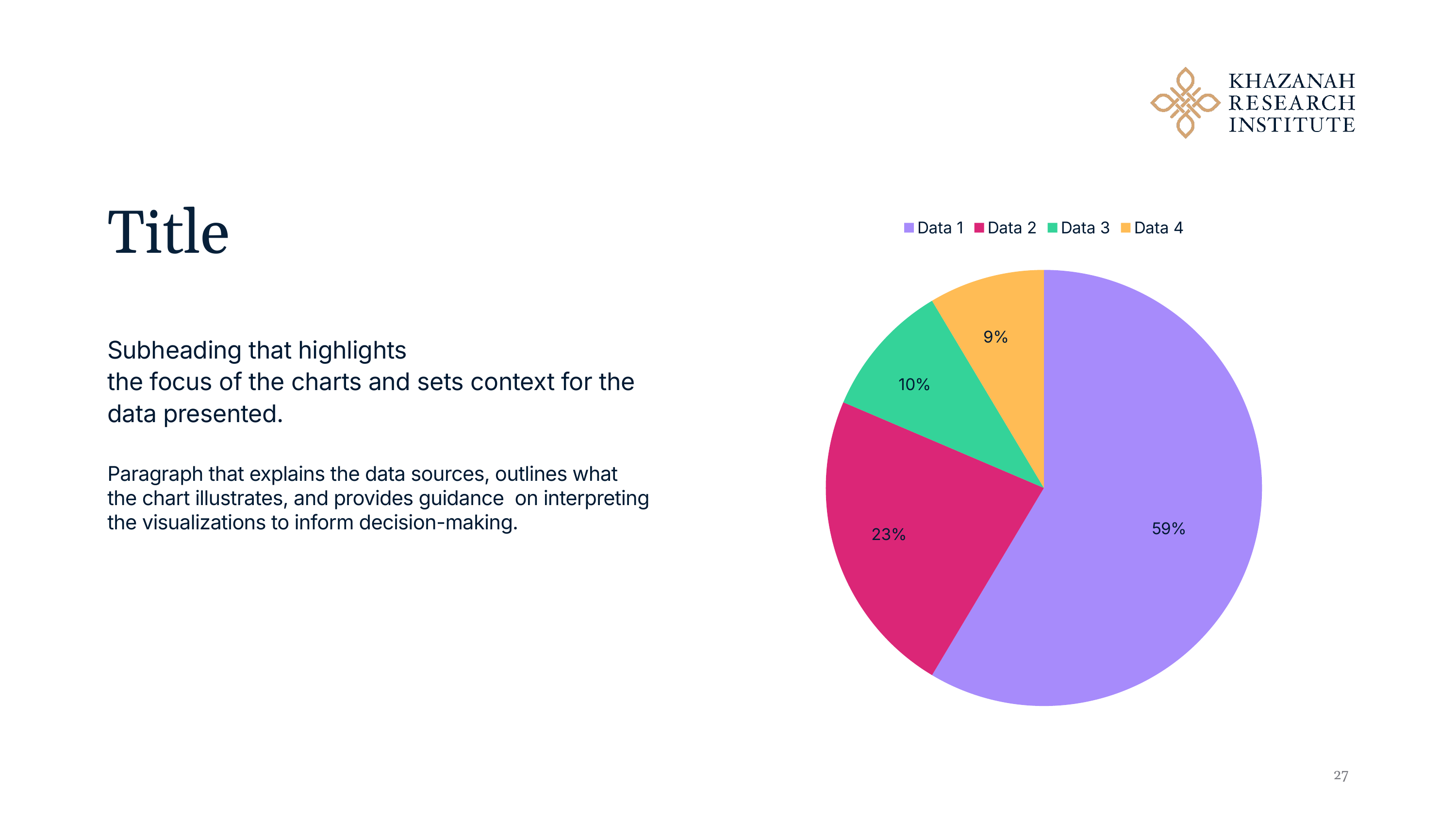

# Title

### Chart

| Category | Title |
|---|---|
| Data 1 | 8.2 |
| Data 2 | 3.2 |
| Data 3 | 1.4 |
| Data 4 | 1.2 |
Subheading that highlights
the focus of the charts and sets context for the data presented.
Paragraph that explains the data sources, outlines what the chart illustrates, and provides guidance  on interpreting the visualizations to inform decision-making.

27